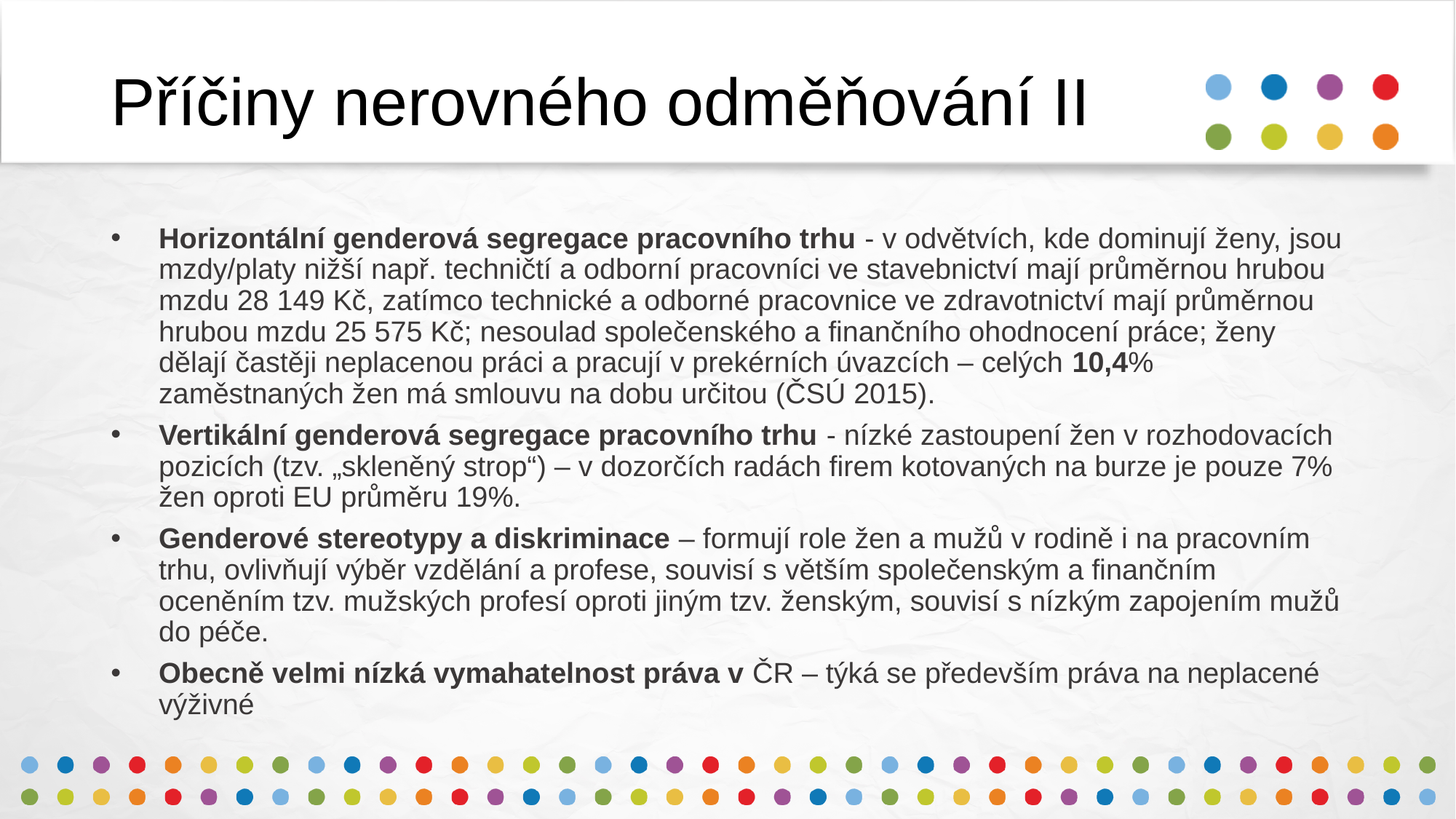

# Příčiny nerovného odměňování II
Horizontální genderová segregace pracovního trhu - v odvětvích, kde dominují ženy, jsou mzdy/platy nižší např. techničtí a odborní pracovníci ve stavebnictví mají průměrnou hrubou mzdu 28 149 Kč, zatímco technické a odborné pracovnice ve zdravotnictví mají průměrnou hrubou mzdu 25 575 Kč; nesoulad společenského a finančního ohodnocení práce; ženy dělají častěji neplacenou práci a pracují v prekérních úvazcích – celých 10,4% zaměstnaných žen má smlouvu na dobu určitou (ČSÚ 2015).
Vertikální genderová segregace pracovního trhu - nízké zastoupení žen v rozhodovacích pozicích (tzv. „skleněný strop“) – v dozorčích radách firem kotovaných na burze je pouze 7% žen oproti EU průměru 19%.
Genderové stereotypy a diskriminace – formují role žen a mužů v rodině i na pracovním trhu, ovlivňují výběr vzdělání a profese, souvisí s větším společenským a finančním oceněním tzv. mužských profesí oproti jiným tzv. ženským, souvisí s nízkým zapojením mužů do péče.
Obecně velmi nízká vymahatelnost práva v ČR – týká se především práva na neplacené výživné